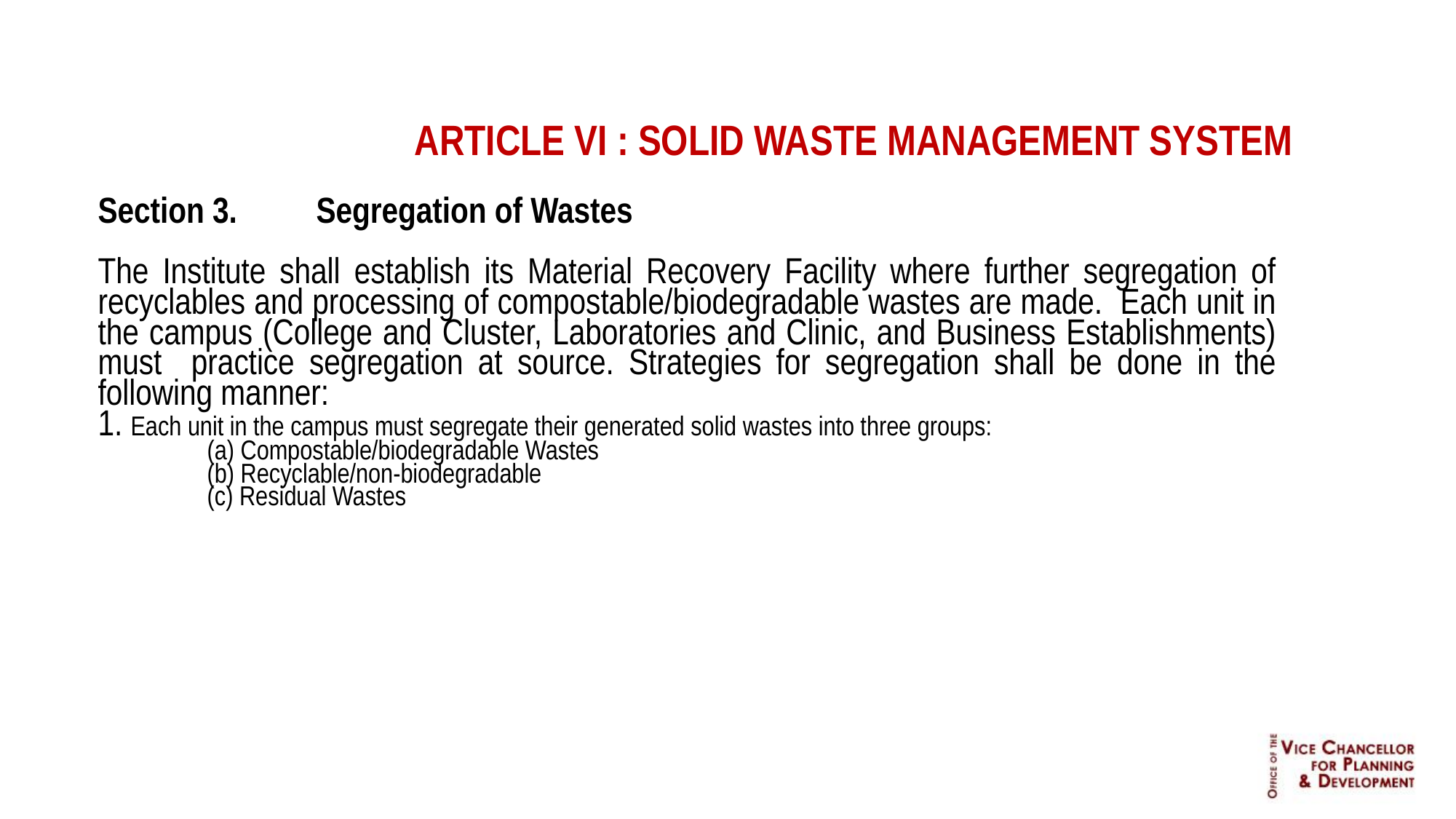

ARTICLE VI : SOLID WASTE MANAGEMENT SYSTEM
Section 3.	Segregation of Wastes

The Institute shall establish its Material Recovery Facility where further segregation of recyclables and processing of compostable/biodegradable wastes are made.  Each unit in the campus (College and Cluster, Laboratories and Clinic, and Business Establishments) must  practice segregation at source. Strategies for segregation shall be done in the following manner:
1. Each unit in the campus must segregate their generated solid wastes into three groups:
	(a) Compostable/biodegradable Wastes
	(b) Recyclable/non-biodegradable
	(c) Residual Wastes